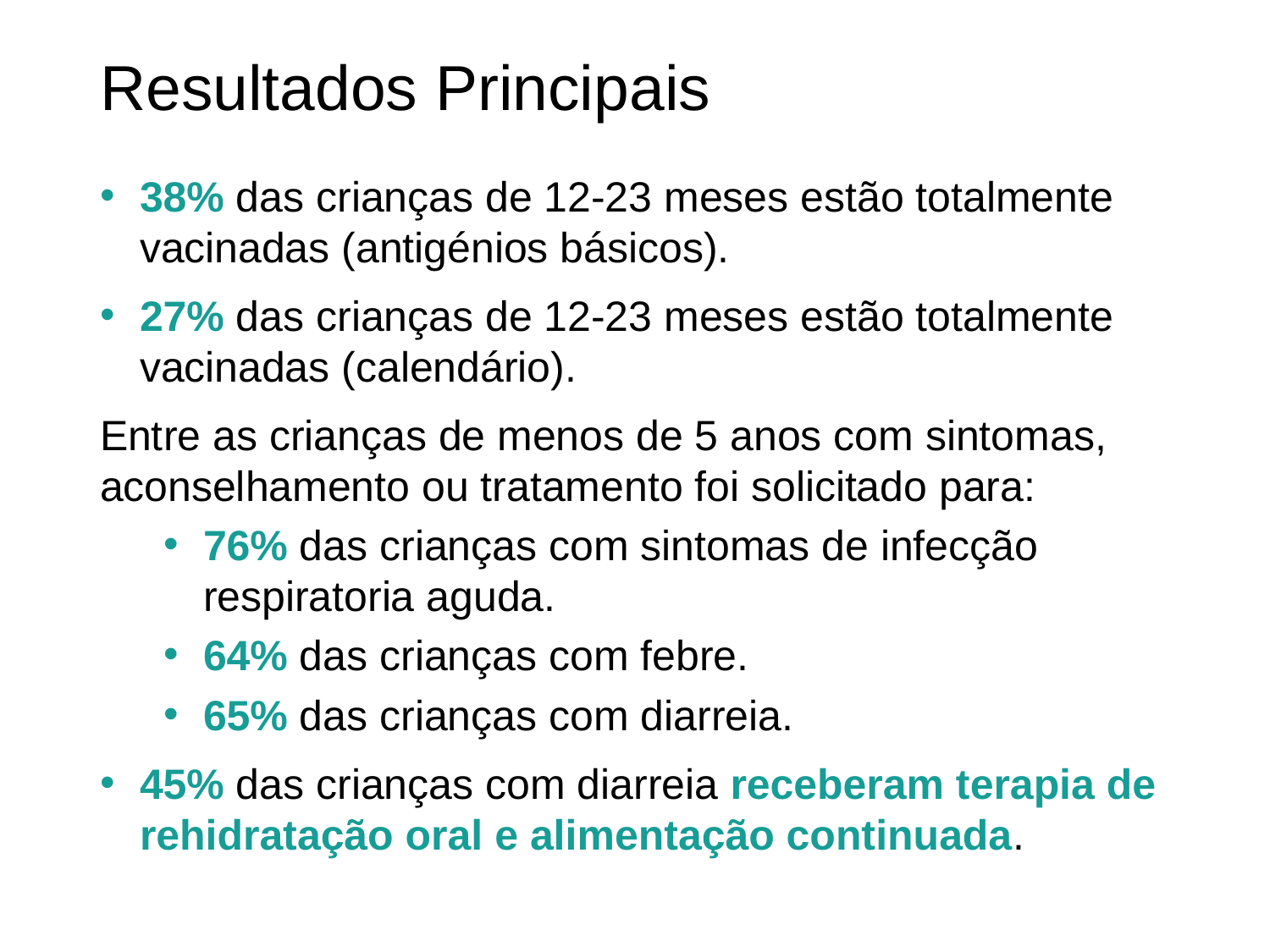

# Resultados Principais
38% das crianças de 12-23 meses estão totalmente vacinadas (antigénios básicos).
27% das crianças de 12-23 meses estão totalmente vacinadas (calendário).
Entre as crianças de menos de 5 anos com sintomas, aconselhamento ou tratamento foi solicitado para:
76% das crianças com sintomas de infecção respiratoria aguda.
64% das crianças com febre.
65% das crianças com diarreia.
45% das crianças com diarreia receberam terapia de rehidratação oral e alimentação continuada.